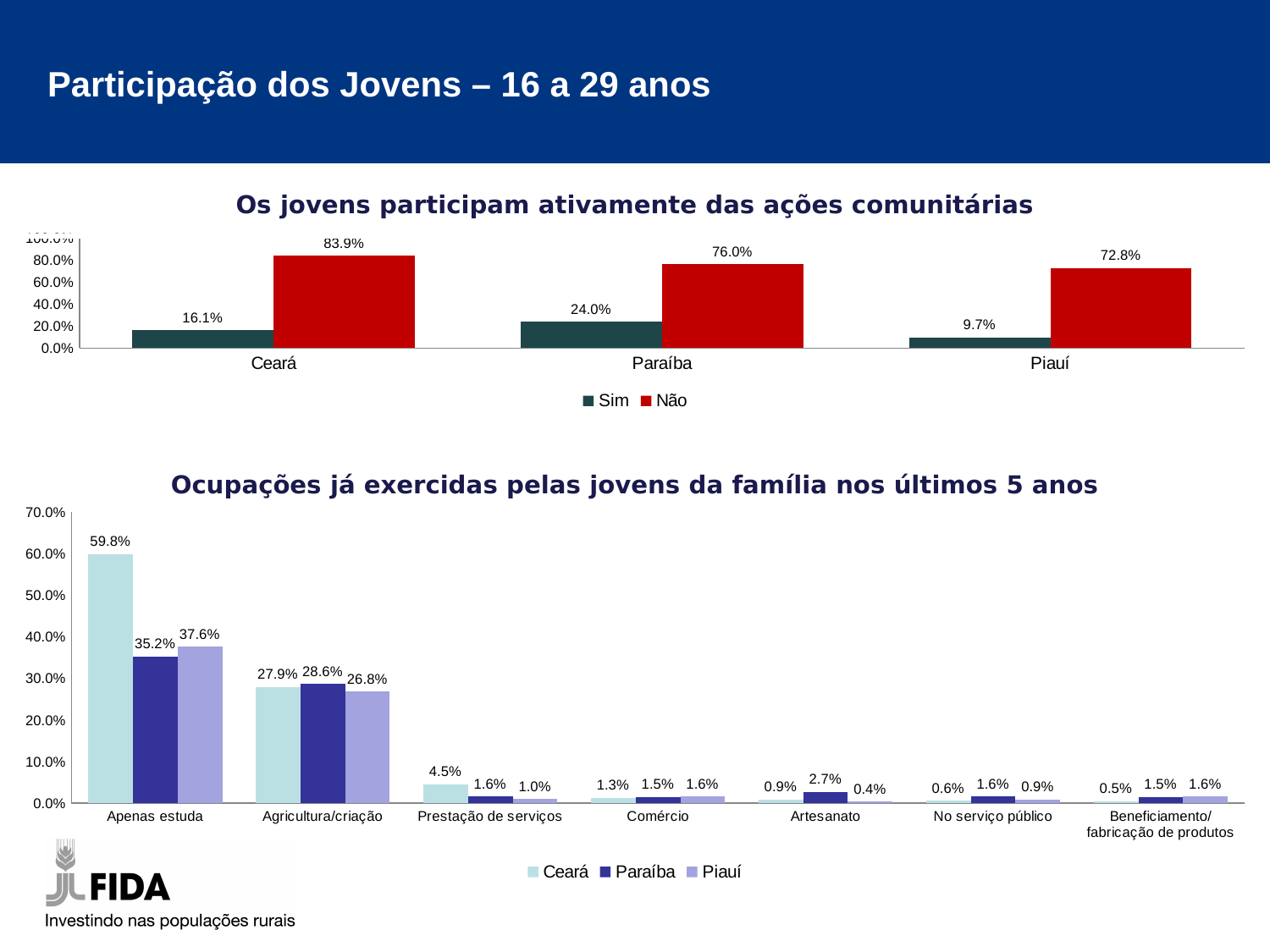

Participação dos Jovens – 16 a 29 anos
| Os jovens participam ativamente das ações comunitárias |
| --- |

### Chart

| Category | Sim | Não |
|---|---|---|
| Ceará | 0.161186848436247 | 0.838813151563753 |
| Paraíba | 0.2402826855123677 | 0.7597173144876327 |
| Piauí | 0.09683604985618419 | 0.7277085330776607 |
| Ocupações já exercidas pelas jovens da família nos últimos 5 anos |
| --- |

### Chart

| Category | Ceará | Paraíba | Piauí |
|---|---|---|---|
| Apenas estuda | 0.5982357658380107 | 0.3521790341578328 | 0.37583892617449705 |
| Agricultura/criação | 0.27906976744186074 | 0.28621908127208506 | 0.26845637583892645 |
| Prestação de serviços | 0.044907778668805125 | 0.016489988221436987 | 0.009587727708533078 |
| Comércio | 0.012830793905372895 | 0.015312131919905781 | 0.016299137104506232 |
| Artesanato | 0.00882117080994387 | 0.027090694935217905 | 0.003835091083413231 |
| No serviço público | 0.0056134723336006475 | 0.016489988221436987 | 0.00862895493767977 |
| Beneficiamento/fabricação de produtos | 0.004811547714514843 | 0.015312131919905781 | 0.016299137104506232 |